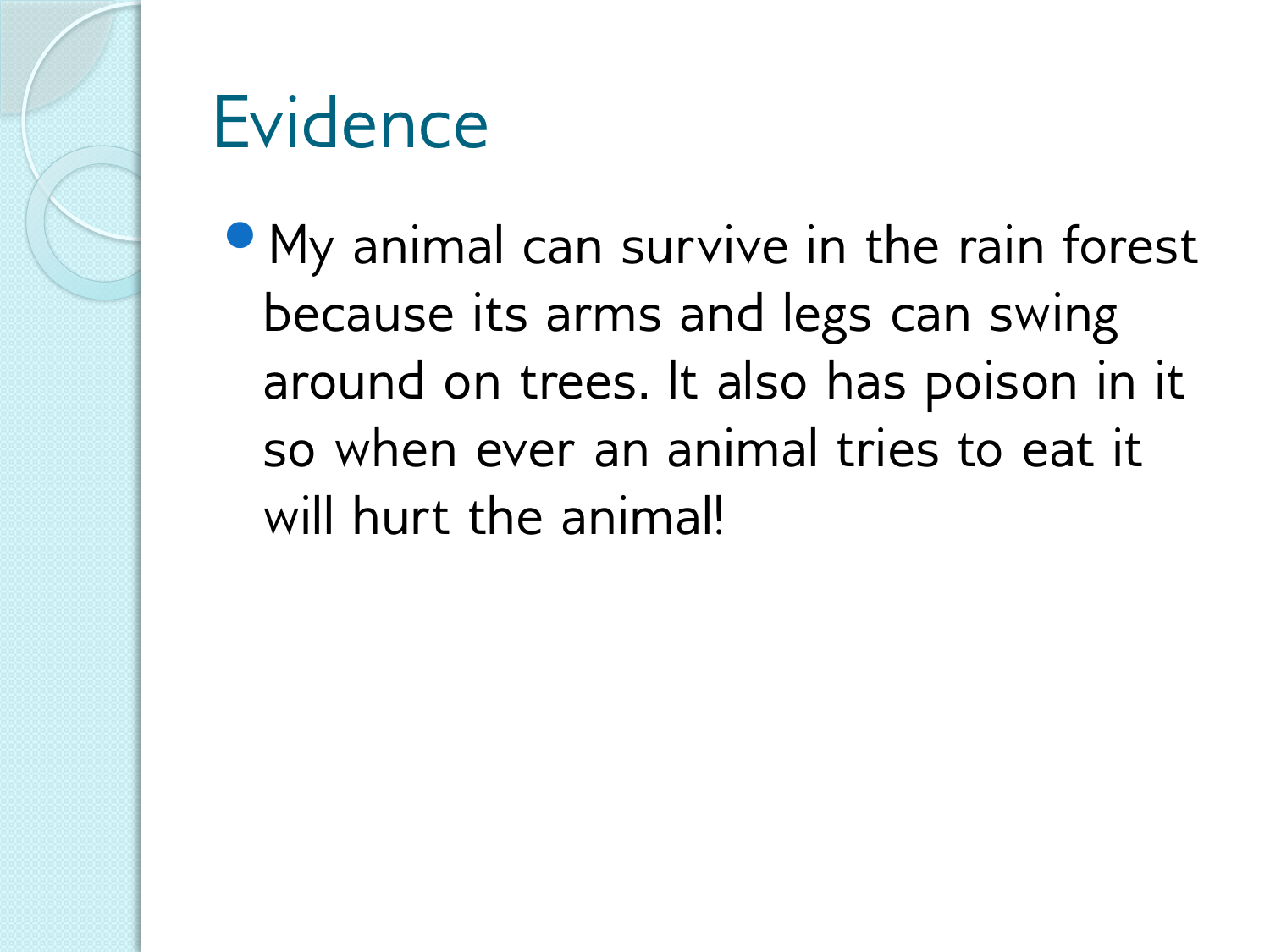

# Evidence
My animal can survive in the rain forest because its arms and legs can swing around on trees. It also has poison in it so when ever an animal tries to eat it will hurt the animal!